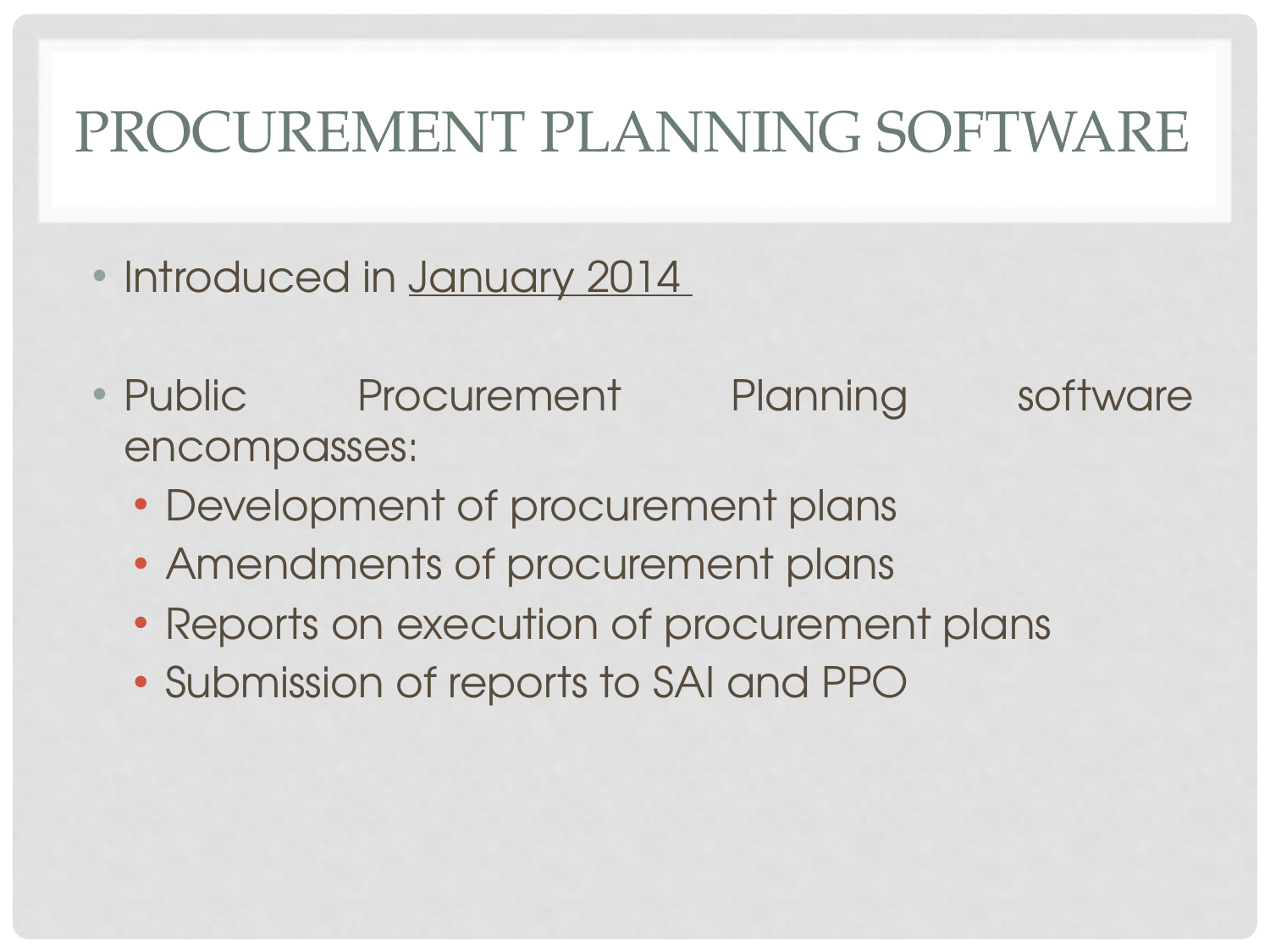

# procurement planning software
Introduced in January 2014

Public Procurement Planning software encompasses:
Development of procurement plans
Amendments of procurement plans
Reports on execution of procurement plans
Submission of reports to SAI and PPO